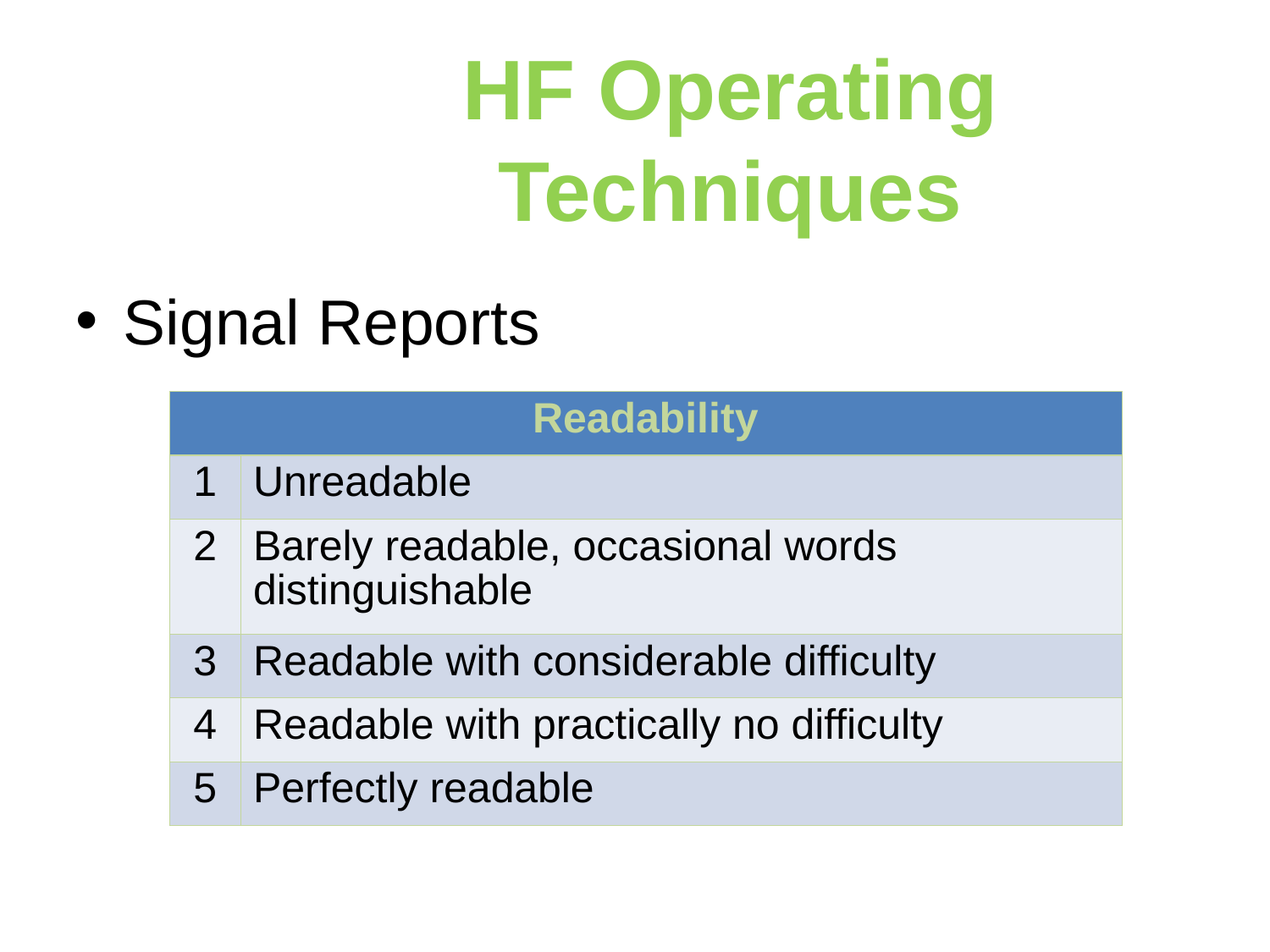

HF Operating Techniques
Signal Reports

| Readability |  |
| --- | --- |
| 1 | Unreadable |
| 2 | Barely readable, occasional words distinguishable |
| 3 | Readable with considerable difficulty |
| 4 | Readable with practically no difficulty |
| 5 | Perfectly readable |